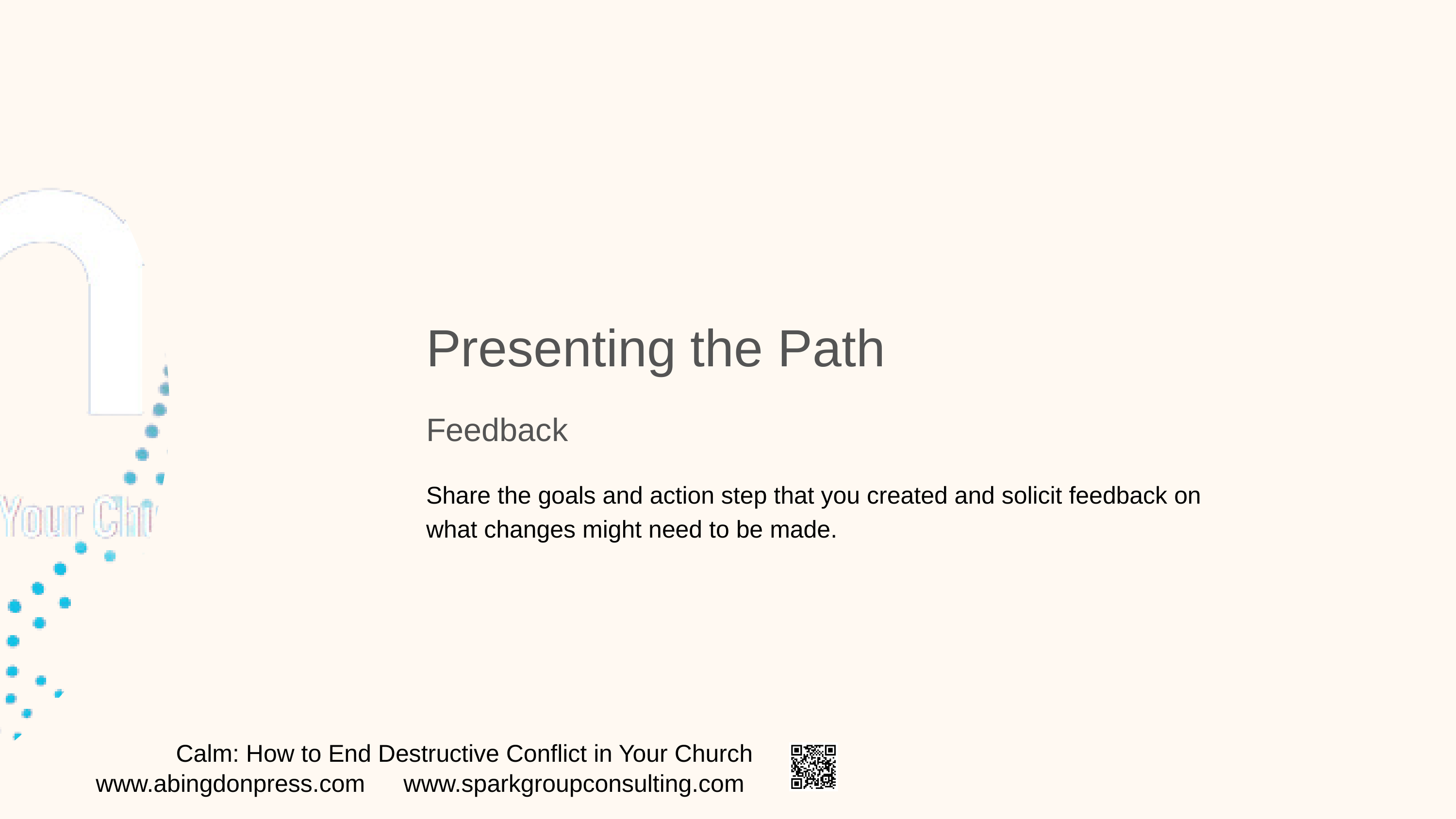

Presenting the Path
Feedback
Share the goals and action step that you created and solicit feedback on what changes might need to be made.
Calm: How to End Destructive Conflict in Your Church

www.abingdonpress.com
www.sparkgroupconsulting.com